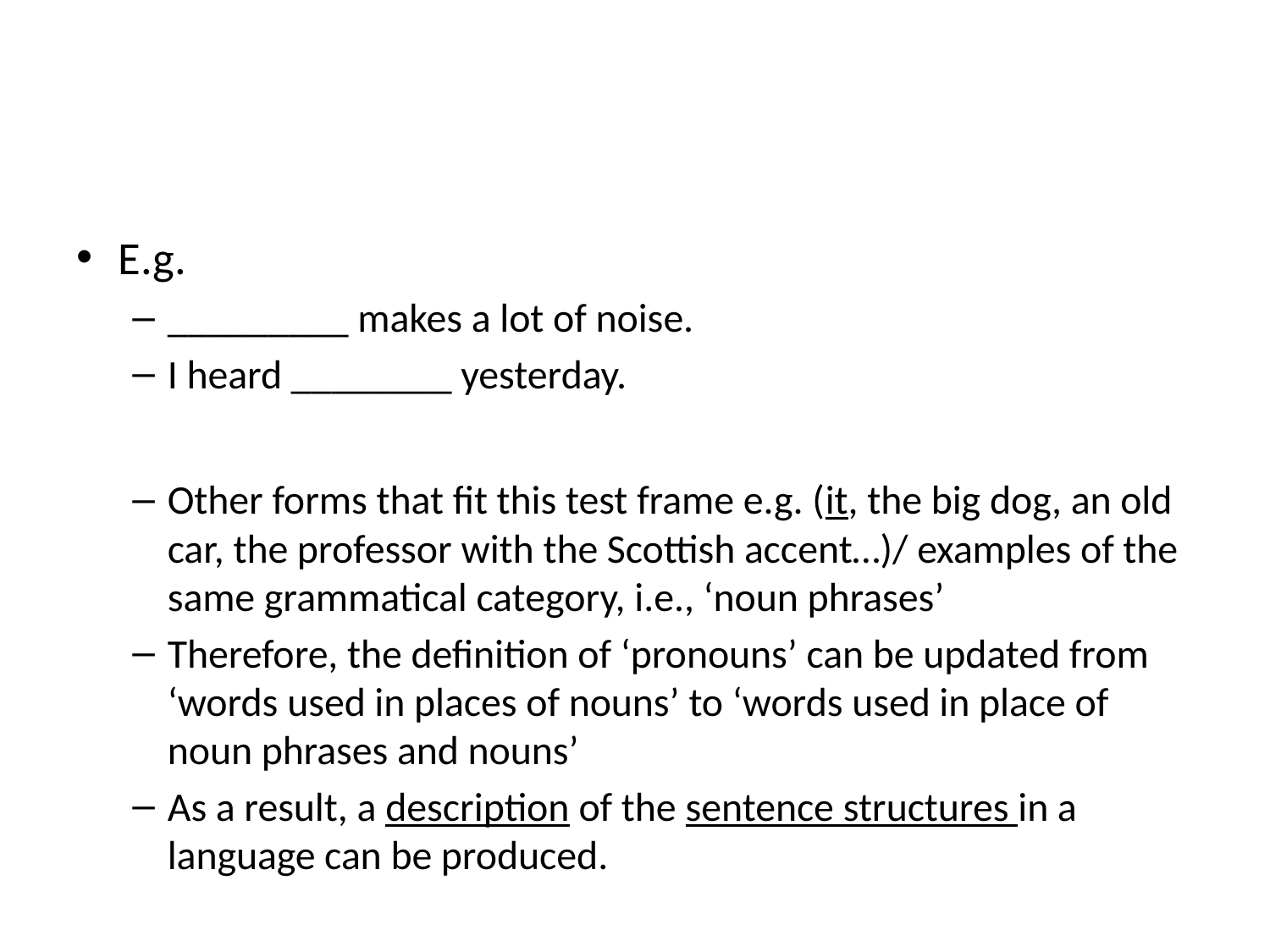

#
E.g.
_________ makes a lot of noise.
I heard ________ yesterday.

Other forms that fit this test frame e.g. (it, the big dog, an old car, the professor with the Scottish accent…)/ examples of the same grammatical category, i.e., ‘noun phrases’
Therefore, the definition of ‘pronouns’ can be updated from ‘words used in places of nouns’ to ‘words used in place of noun phrases and nouns’
As a result, a description of the sentence structures in a language can be produced.